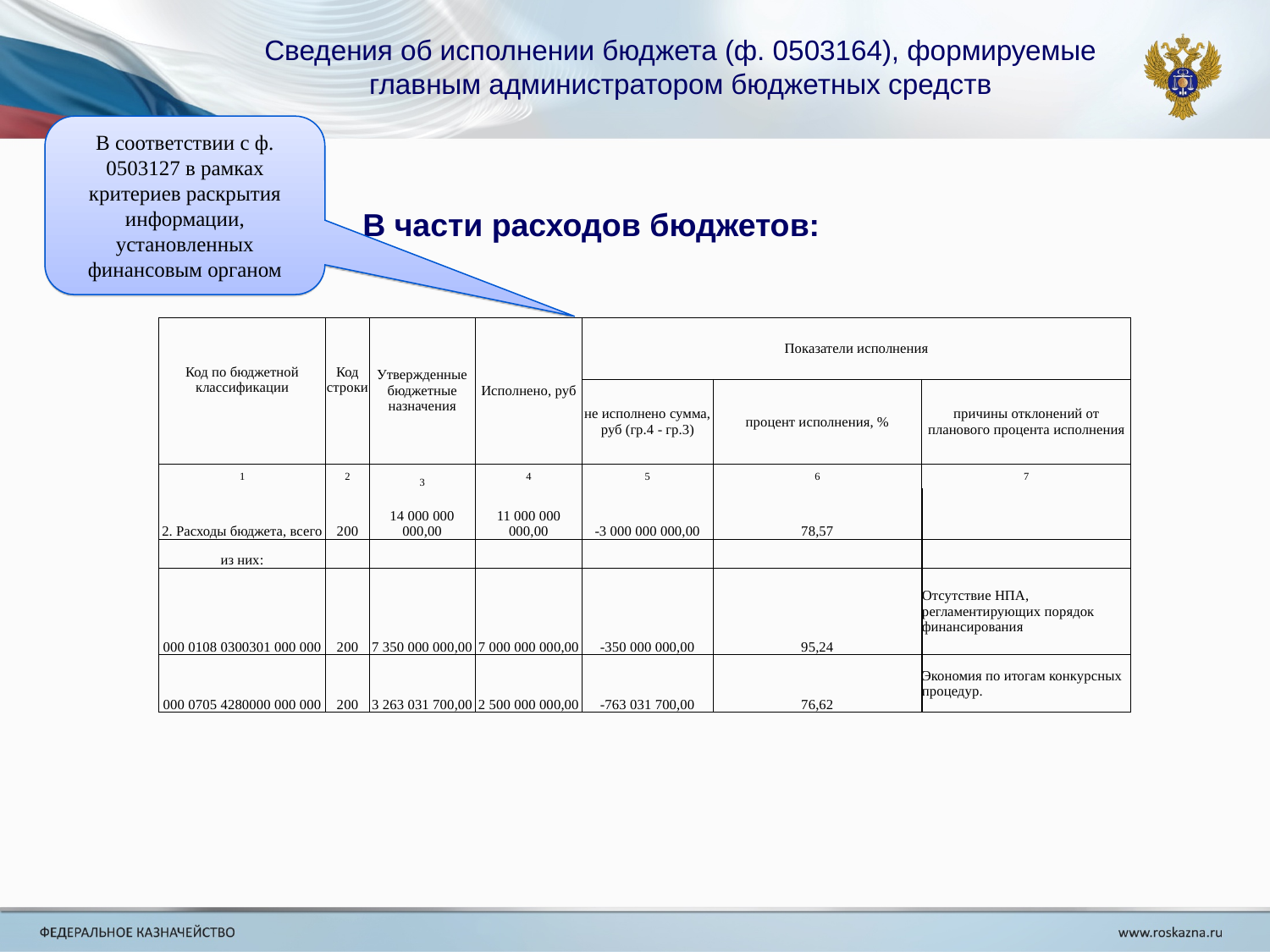

Сведения об исполнении бюджета (ф. 0503164), формируемые главным администратором бюджетных средств
В соответствии с ф. 0503127 в рамках критериев раскрытия информации, установленных финансовым органом
В части расходов бюджетов:

| Код по бюджетной классификации | Код строки | Утвержденные бюджетные назначения | Исполнено, руб | Показатели исполнения |  |  |
| --- | --- | --- | --- | --- | --- | --- |
|  |  |  |  | не исполнено сумма, руб (гр.4 - гр.3) | процент исполнения, % | причины отклонений от планового процента исполнения |
| 1 | 2 | 3 | 4 | 5 | 6 | 7 |
| 2. Расходы бюджета, всего | 200 | 14 000 000 000,00 | 11 000 000 000,00 | -3 000 000 000,00 | 78,57 |  |
| из них: |  |  |  |  |  |  |
| 000 0108 0300301 000 000 | 200 | 7 350 000 000,00 | 7 000 000 000,00 | -350 000 000,00 | 95,24 | Отсутствие НПА, регламентирующих порядок финансирования |
| 000 0705 4280000 000 000 | 200 | 3 263 031 700,00 | 2 500 000 000,00 | -763 031 700,00 | 76,62 | Экономия по итогам конкурсных процедур. |